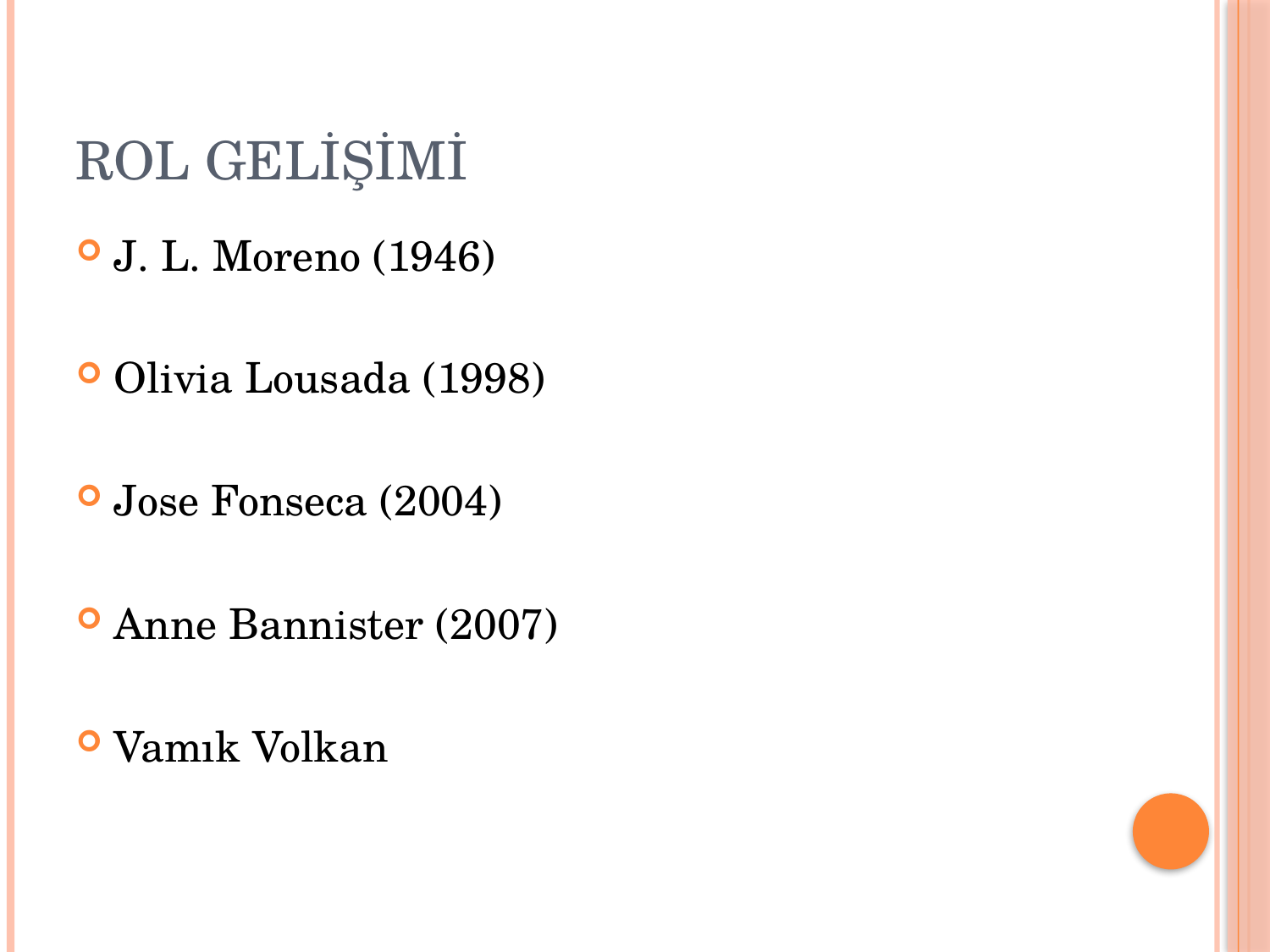

# Rol gelişimi
J. L. Moreno (1946)

Olivia Lousada (1998)

Jose Fonseca (2004)

Anne Bannister (2007)

Vamık Volkan